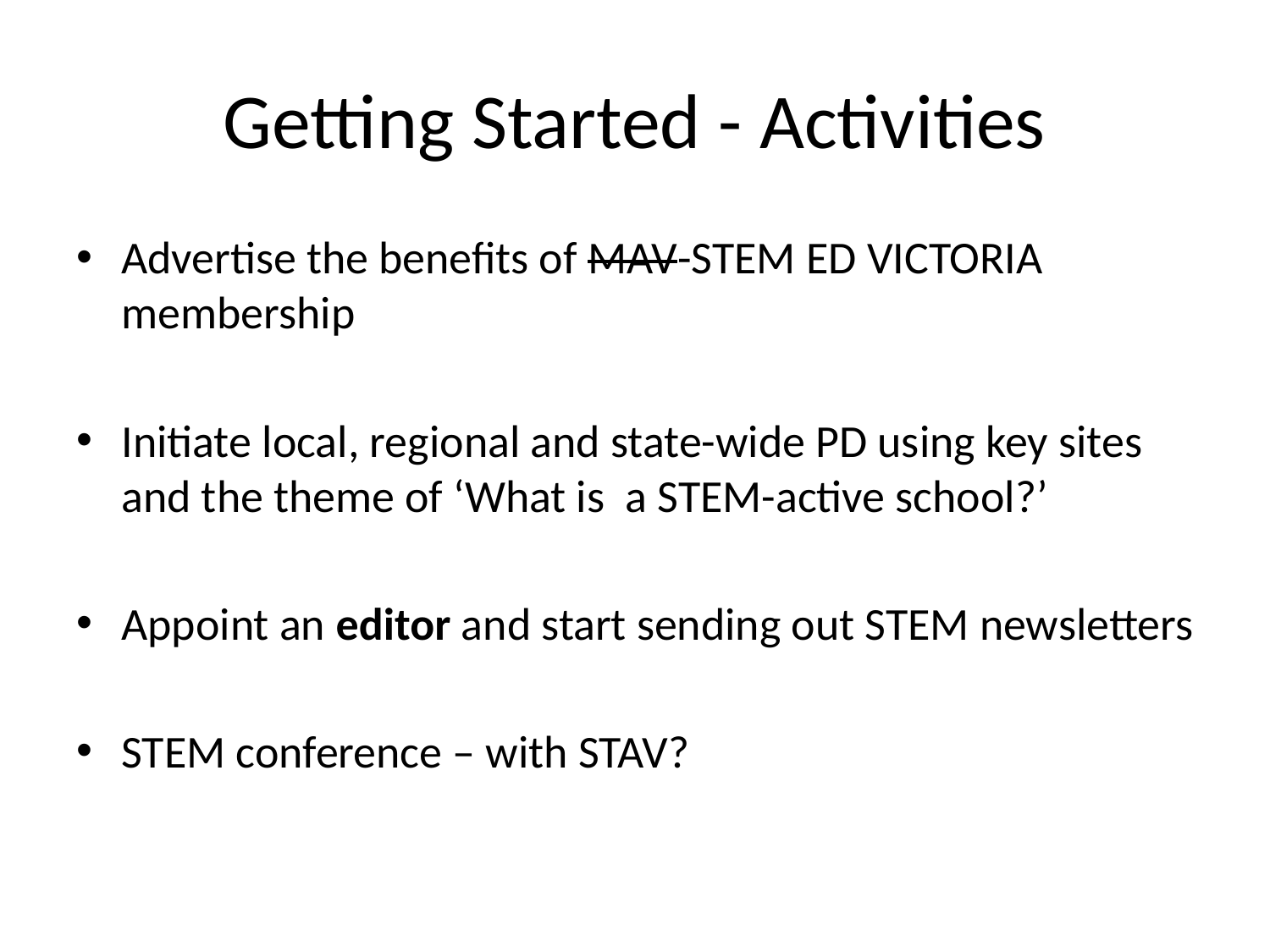

# Getting Started - Activities
Advertise the benefits of MAV-STEM ED VICTORIA membership

Initiate local, regional and state-wide PD using key sites and the theme of ‘What is  a STEM-active school?’

Appoint an editor and start sending out STEM newsletters

STEM conference – with STAV?